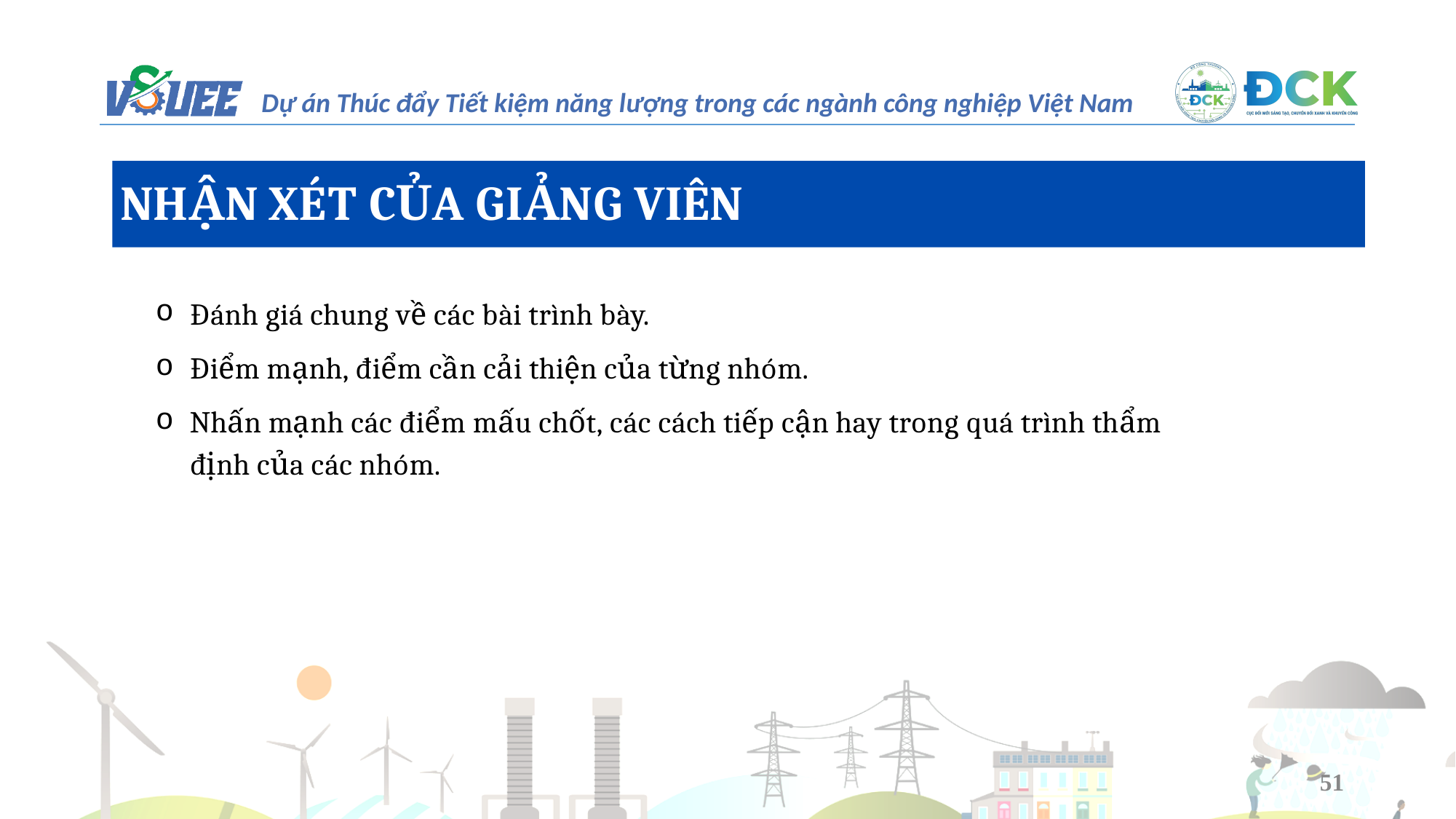

NHẬN XÉT CỦA GIẢNG VIÊN

Đánh giá chung về các bài trình bày.
Điểm mạnh, điểm cần cải thiện của từng nhóm.
Nhấn mạnh các điểm mấu chốt, các cách tiếp cận hay trong quá trình thẩm định của các nhóm.
51